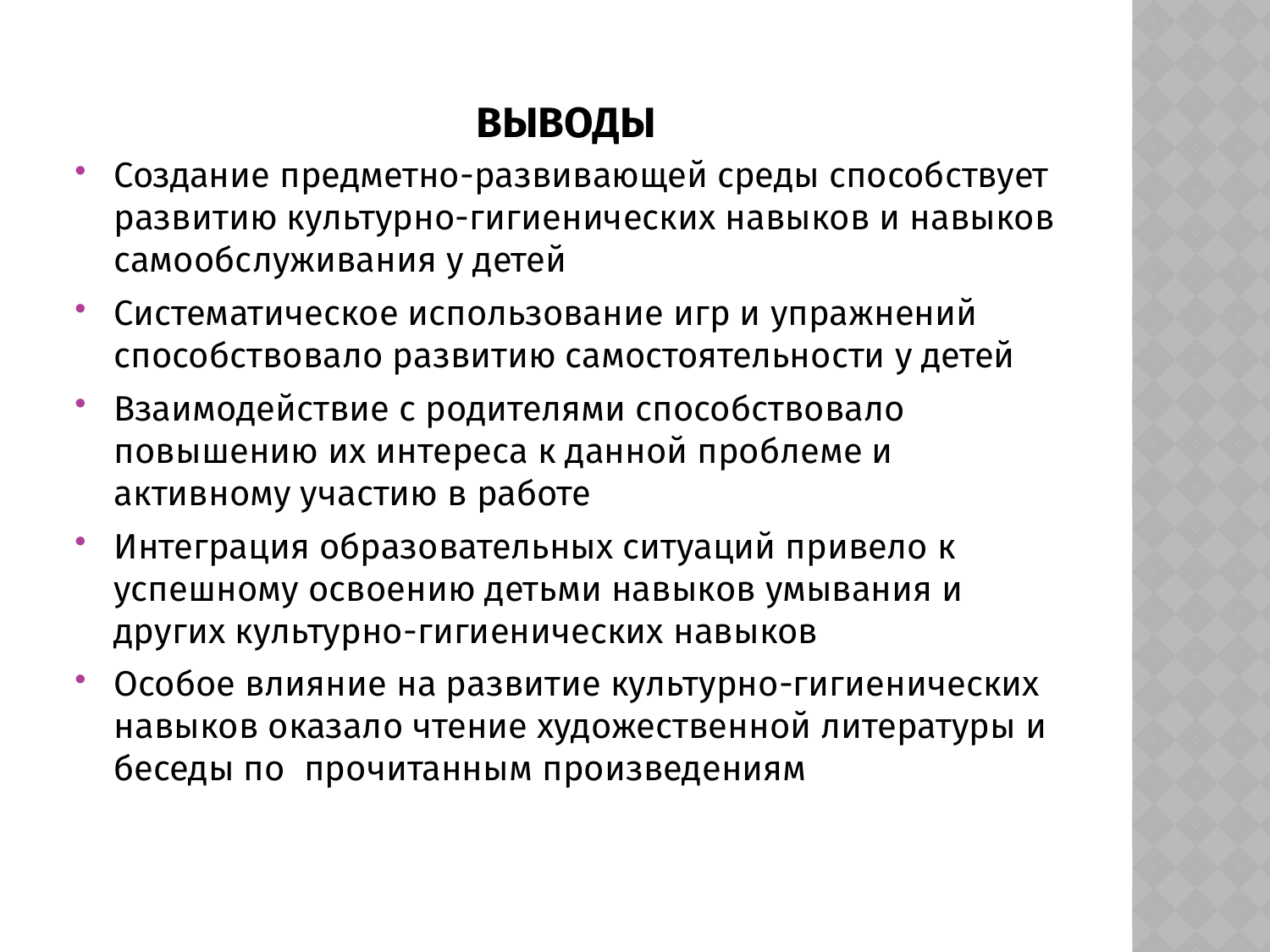

# выводы
Создание предметно-развивающей среды способствует развитию культурно-гигиенических навыков и навыков самообслуживания у детей
Систематическое использование игр и упражнений способствовало развитию самостоятельности у детей
Взаимодействие с родителями способствовало повышению их интереса к данной проблеме и активному участию в работе
Интеграция образовательных ситуаций привело к успешному освоению детьми навыков умывания и других культурно-гигиенических навыков
Особое влияние на развитие культурно-гигиенических навыков оказало чтение художественной литературы и беседы по  прочитанным произведениям